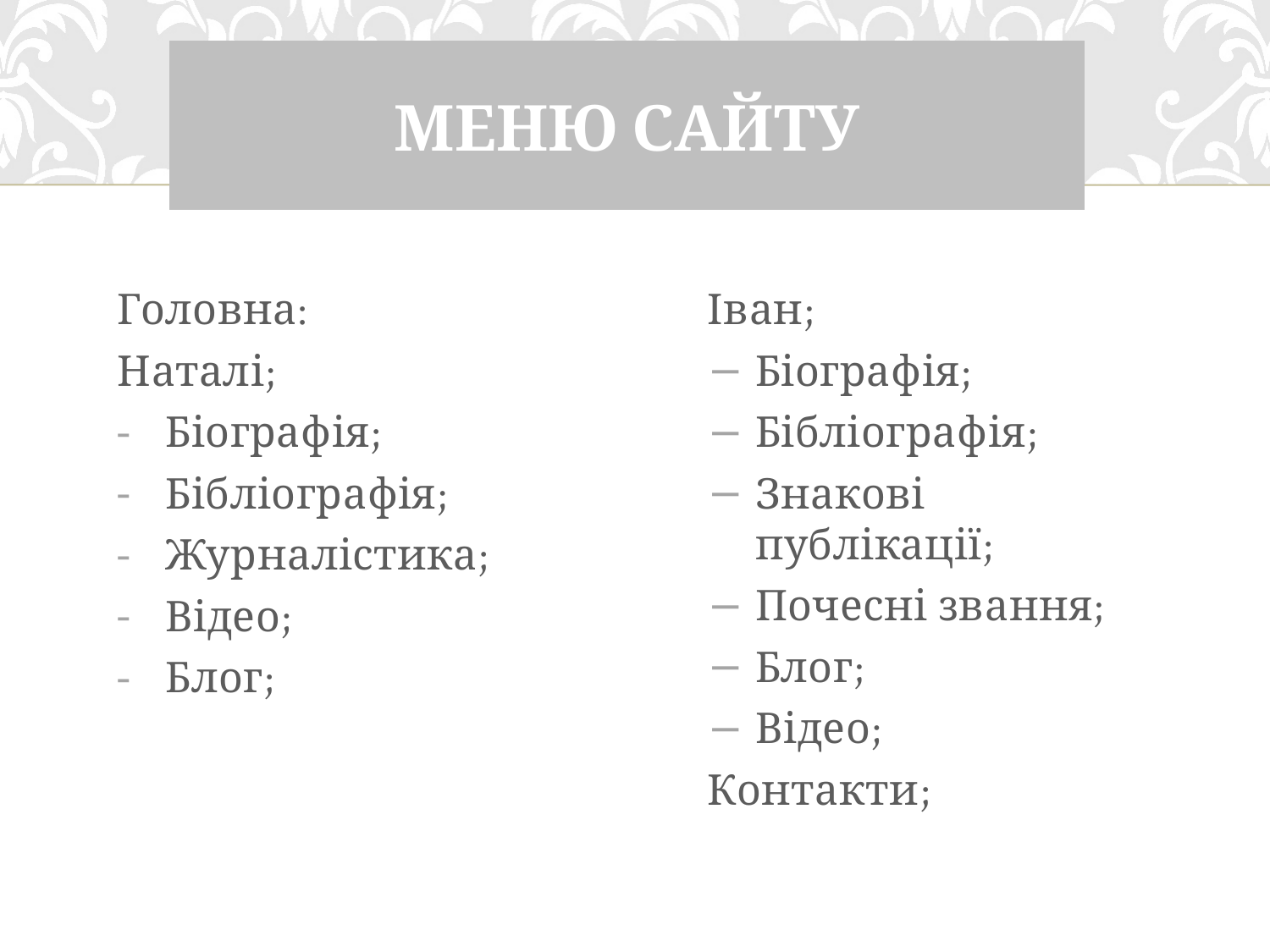

# Меню сайту
Головна:
Наталі;
Біографія;
Бібліографія;
Журналістика;
Відео;
Блог;
Іван;
Біографія;
Бібліографія;
Знакові публікації;
Почесні звання;
Блог;
Відео;
Контакти;